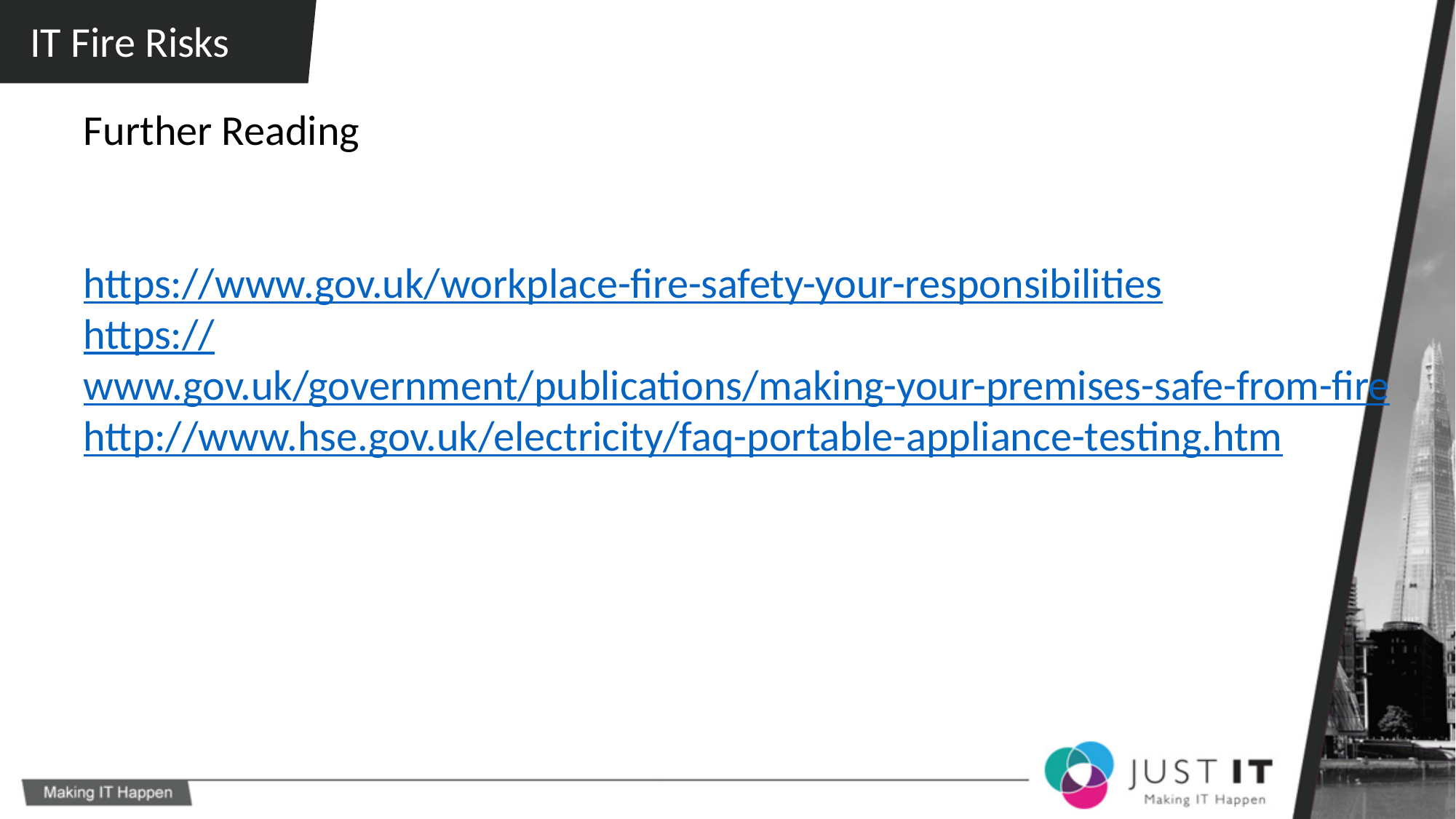

IT Fire Risks
Further Reading

https://www.gov.uk/workplace-fire-safety-your-responsibilities
https://www.gov.uk/government/publications/making-your-premises-safe-from-fire
http://www.hse.gov.uk/electricity/faq-portable-appliance-testing.htm